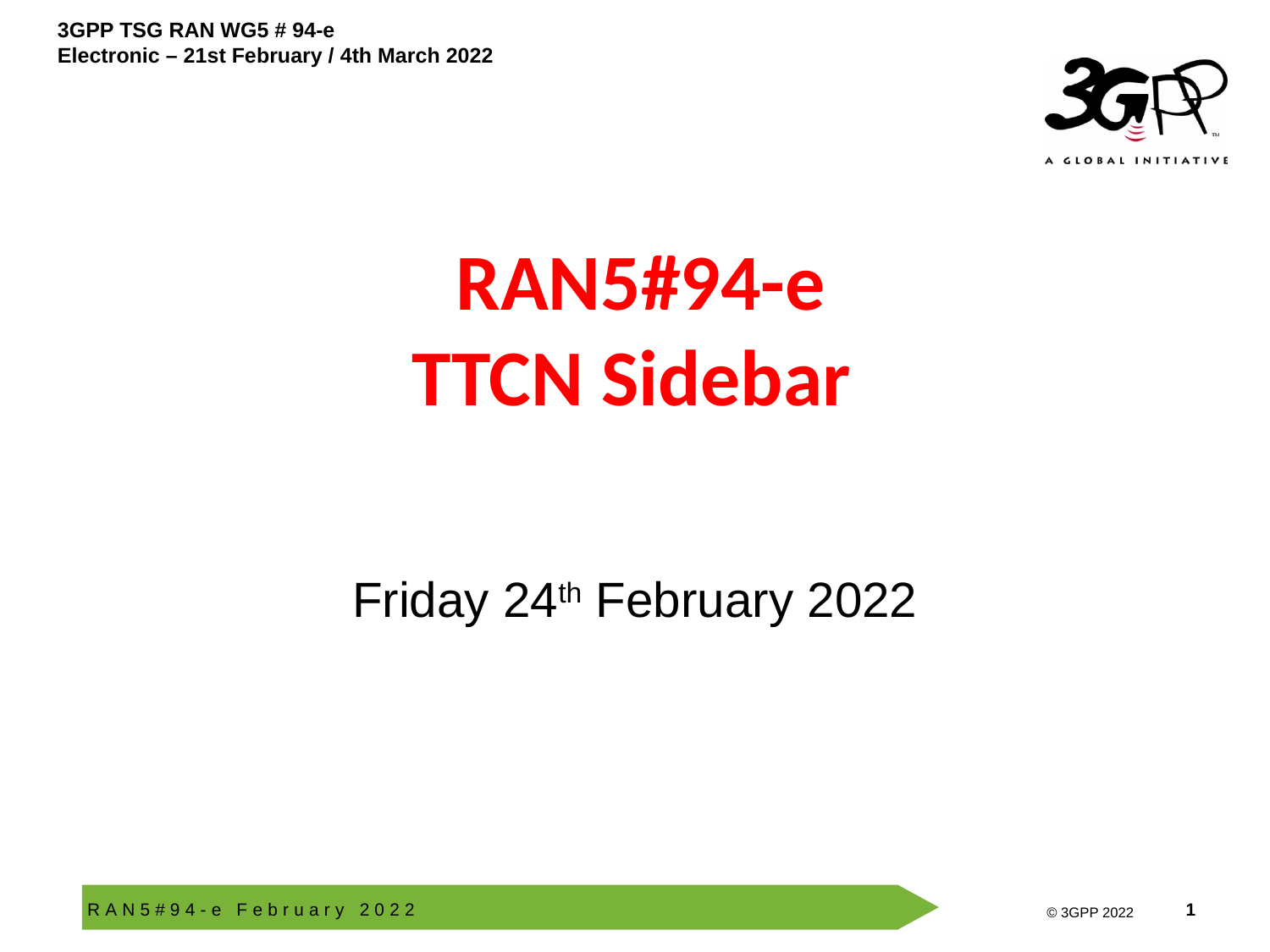

# RAN5#94-e TTCN Sidebar
Friday 24th February 2022